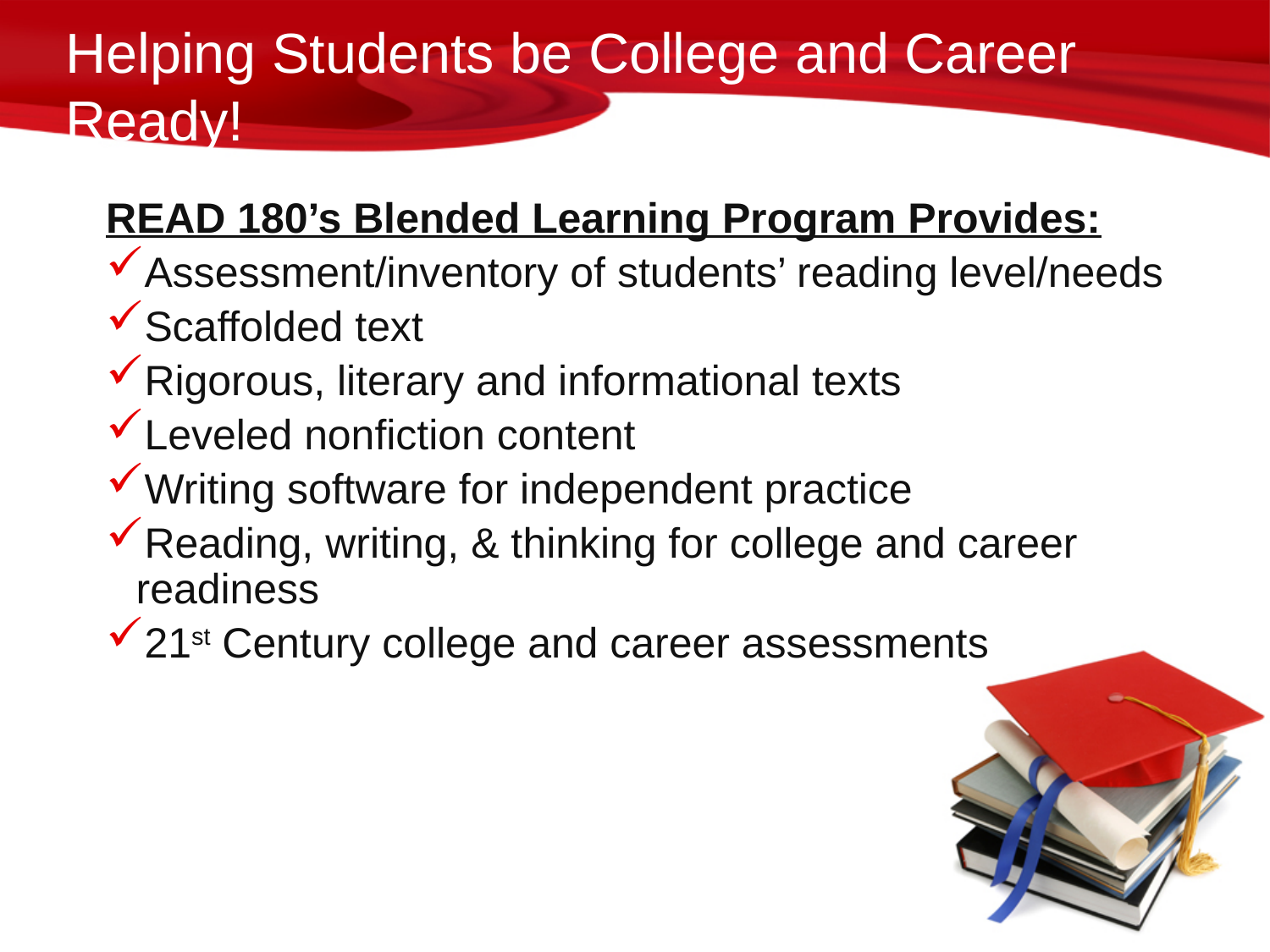

Helping Students be College and Career Ready!
READ 180’s Blended Learning Program Provides:
Assessment/inventory of students’ reading level/needs
Scaffolded text
Rigorous, literary and informational texts
Leveled nonfiction content
Writing software for independent practice
Reading, writing, & thinking for college and career readiness
21st Century college and career assessments